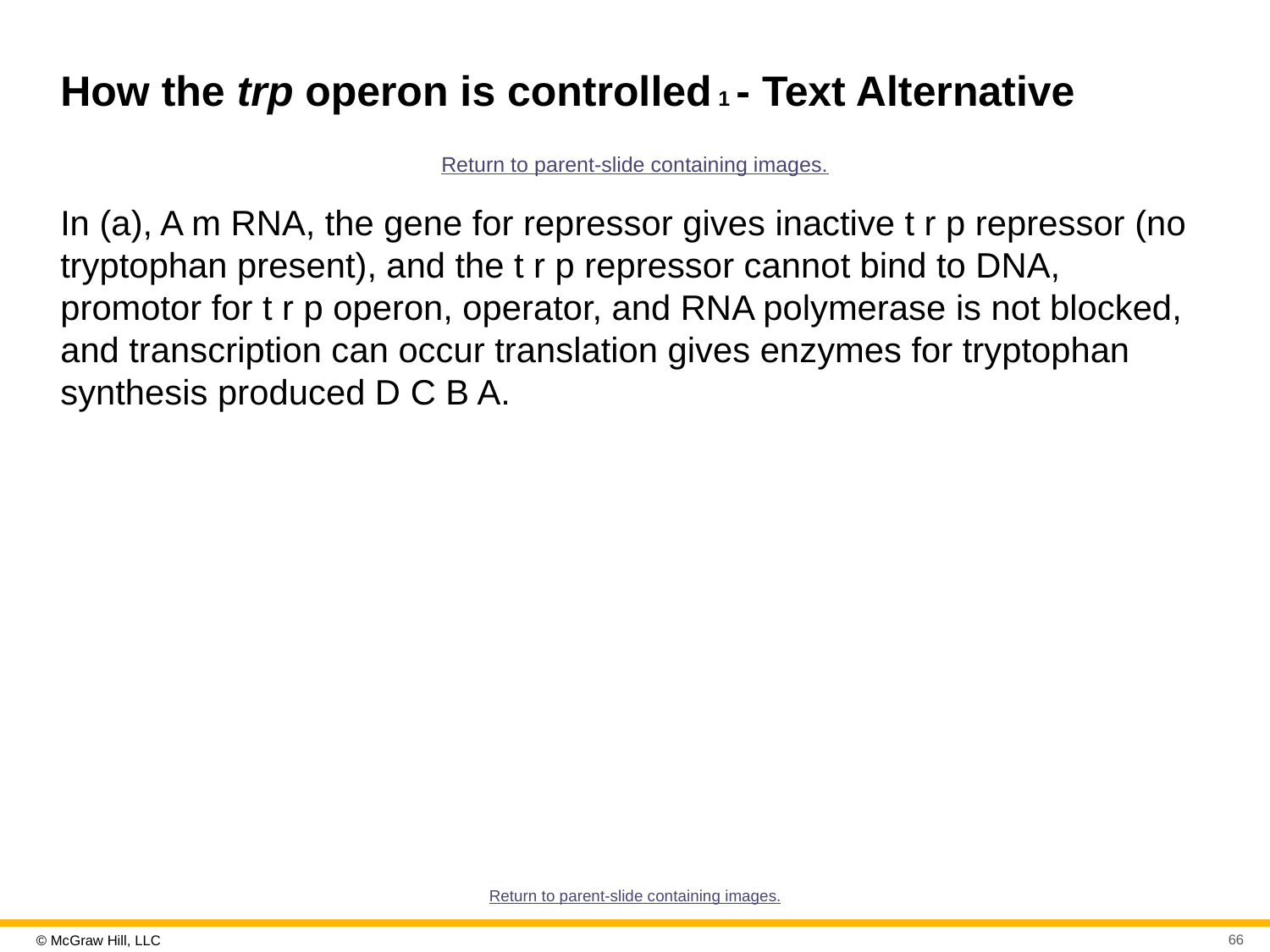

# How the trp operon is controlled 1 - Text Alternative
Return to parent-slide containing images.
In (a), A m RNA, the gene for repressor gives inactive t r p repressor (no tryptophan present), and the t r p repressor cannot bind to DNA, promotor for t r p operon, operator, and RNA polymerase is not blocked, and transcription can occur translation gives enzymes for tryptophan synthesis produced D C B A.
Return to parent-slide containing images.
66